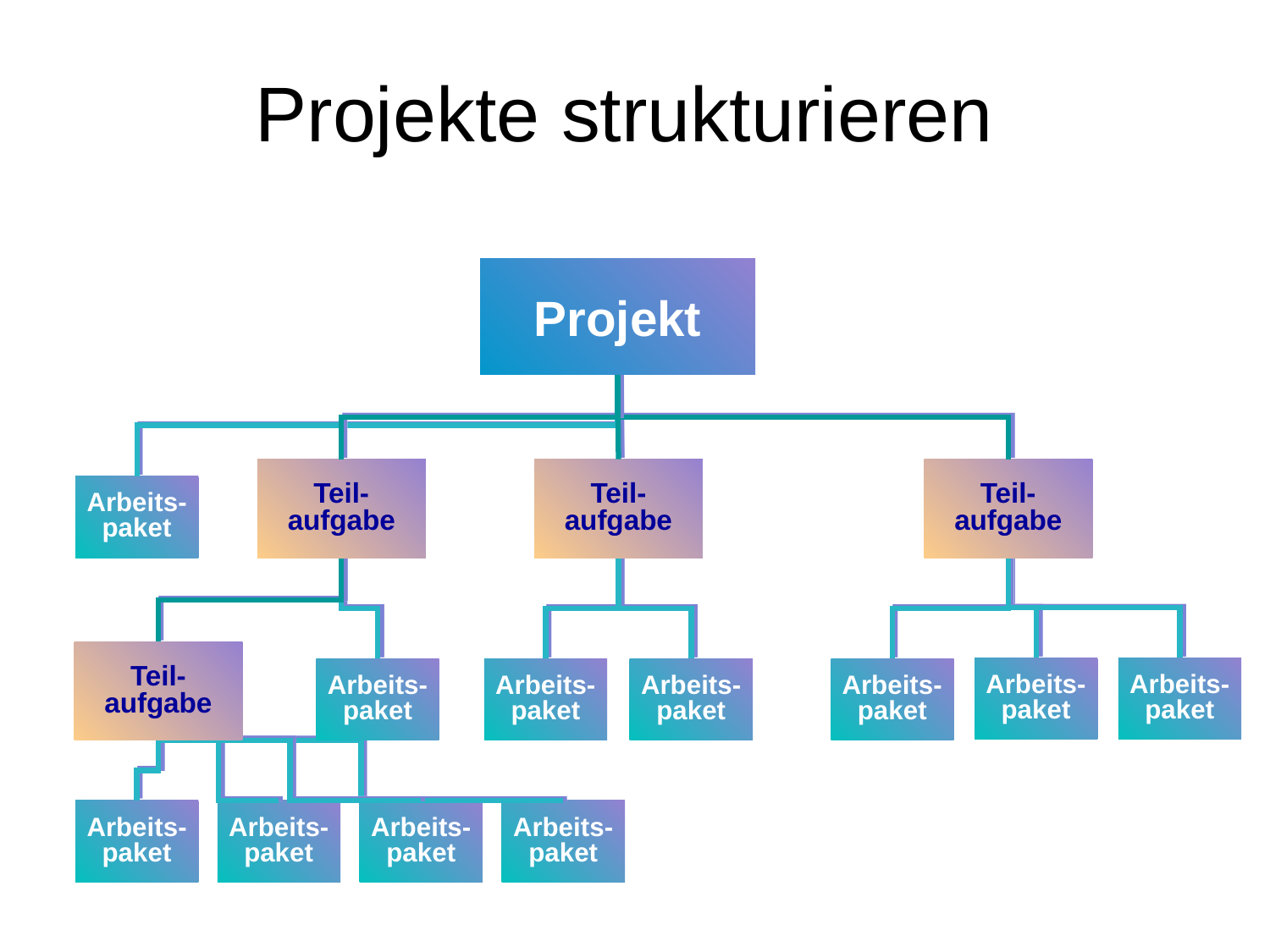

# Projekte strukturieren
Projekt
Arbeits-
paket
Arbeits-
paket
Arbeits-
paket
Arbeits-
paket
Arbeits-
paket
Arbeits-
paket
Arbeits-
paket
Teil-
aufgabe
Teil-
aufgabe
Teil-
aufgabe
Teil-
aufgabe
Arbeits-
paket
Arbeits-
paket
Arbeits-
paket
Arbeits-
paket